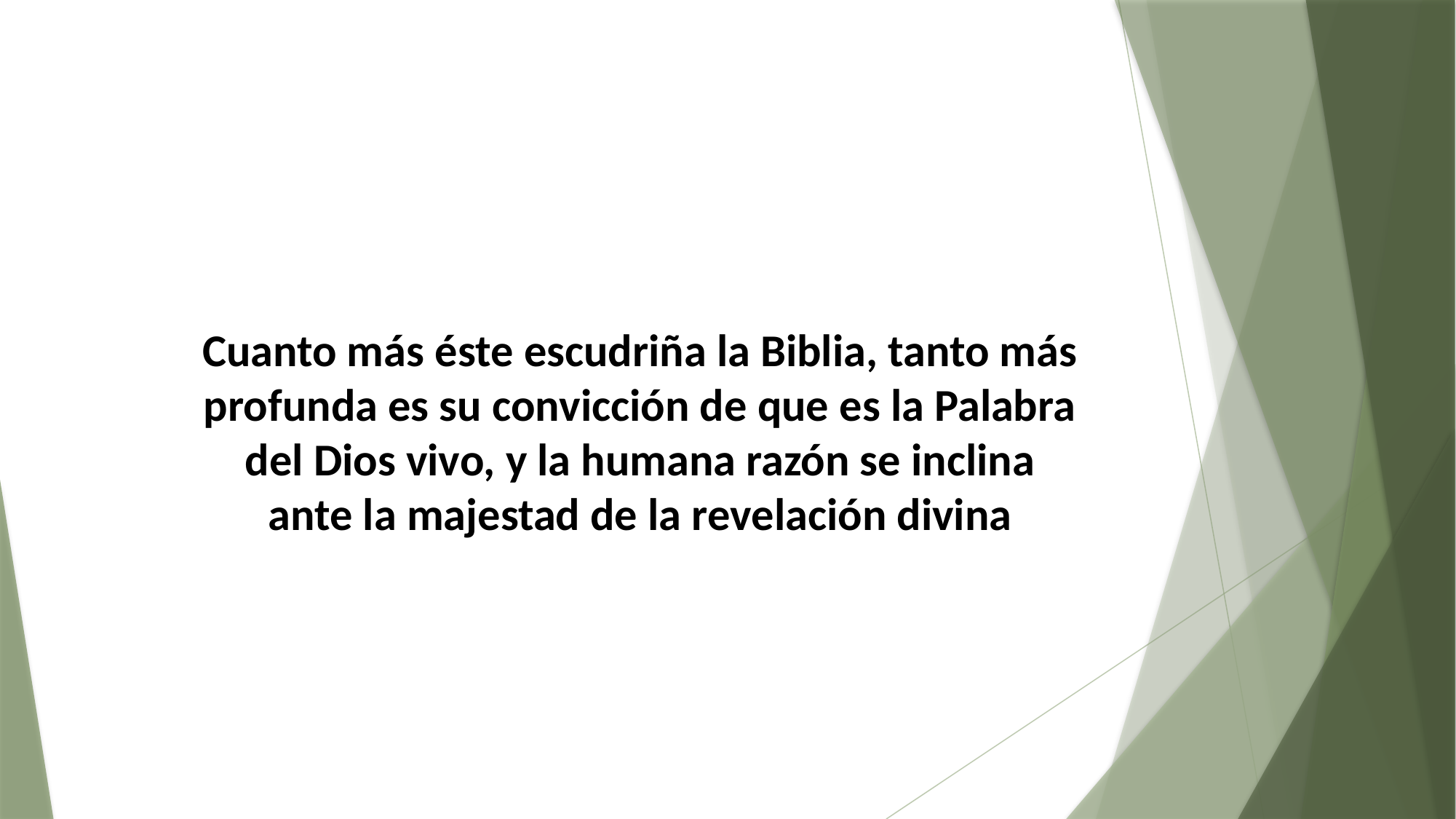

Cuanto más éste escudriña la Biblia, tanto más profunda es su convicción de que es la Palabra del Dios vivo, y la humana razón se inclina ante la majestad de la revelación divina